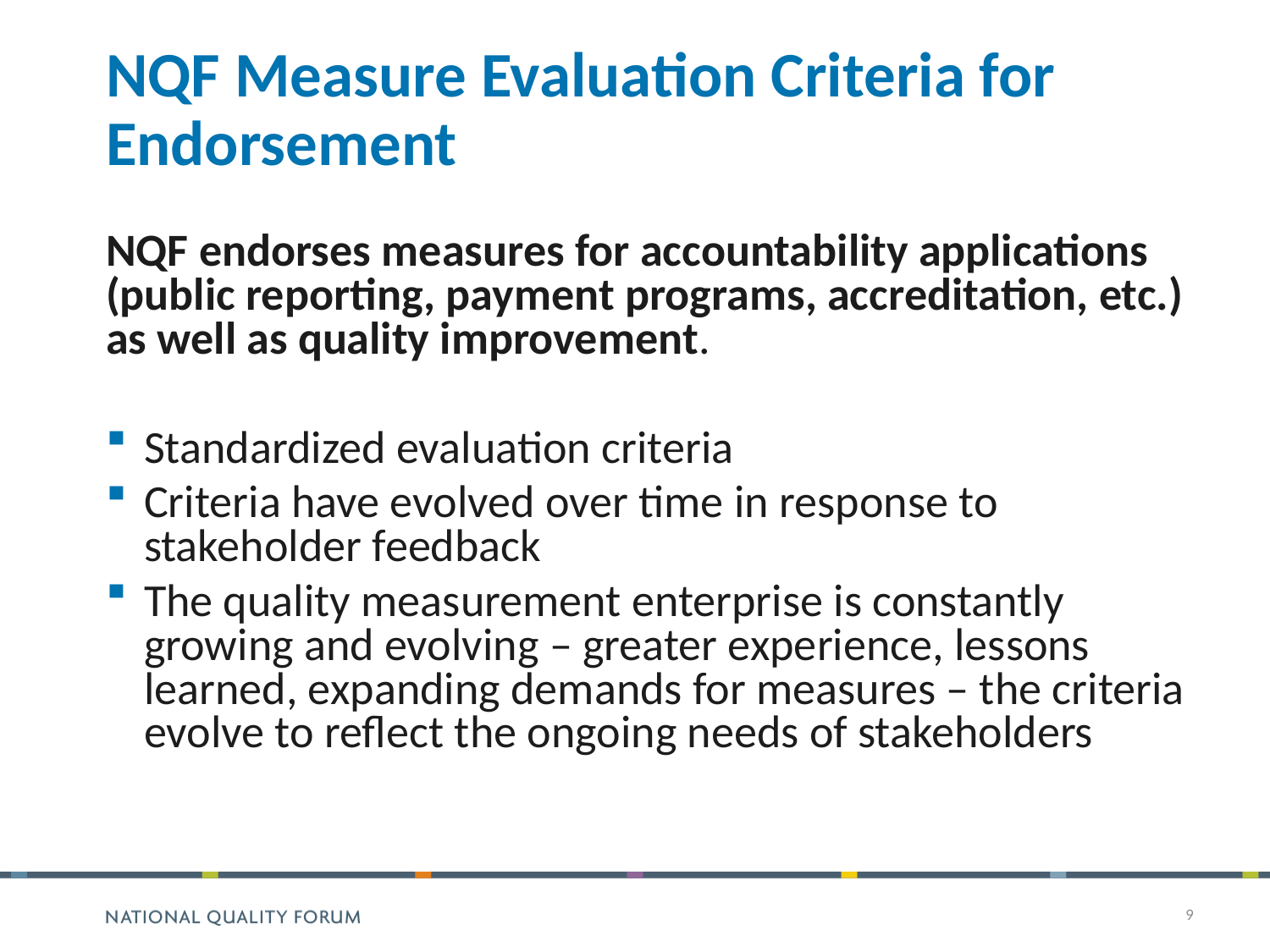

# NQF Measure Evaluation Criteria for Endorsement
NQF endorses measures for accountability applications (public reporting, payment programs, accreditation, etc.) as well as quality improvement.

Standardized evaluation criteria
Criteria have evolved over time in response to stakeholder feedback
The quality measurement enterprise is constantly growing and evolving – greater experience, lessons learned, expanding demands for measures – the criteria evolve to reflect the ongoing needs of stakeholders

9